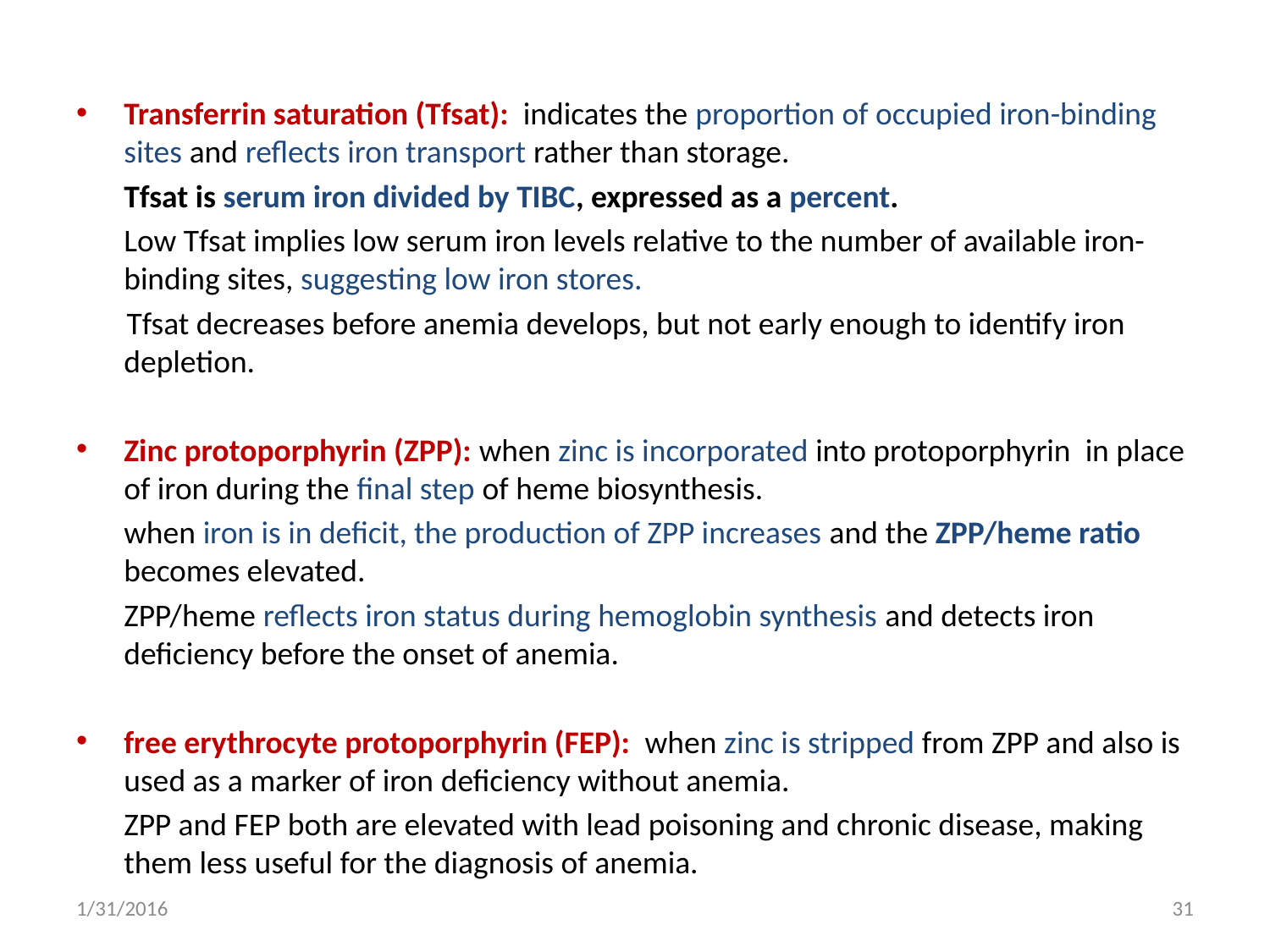

Transferrin saturation (Tfsat):  indicates the proportion of occupied iron-binding sites and reflects iron transport rather than storage.
	Tfsat is serum iron divided by TIBC, expressed as a percent.
	Low Tfsat implies low serum iron levels relative to the number of available iron-binding sites, suggesting low iron stores.
       Tfsat decreases before anemia develops, but not early enough to identify iron depletion.

Zinc protoporphyrin (ZPP): when zinc is incorporated into protoporphyrin  in place of iron during the final step of heme biosynthesis.
	when iron is in deficit, the production of ZPP increases and the ZPP/heme ratio becomes elevated.
	ZPP/heme reflects iron status during hemoglobin synthesis and detects iron deficiency before the onset of anemia.

free erythrocyte protoporphyrin (FEP):  when zinc is stripped from ZPP and also is used as a marker of iron deficiency without anemia.
	ZPP and FEP both are elevated with lead poisoning and chronic disease, making them less useful for the diagnosis of anemia.

1/31/2016
31